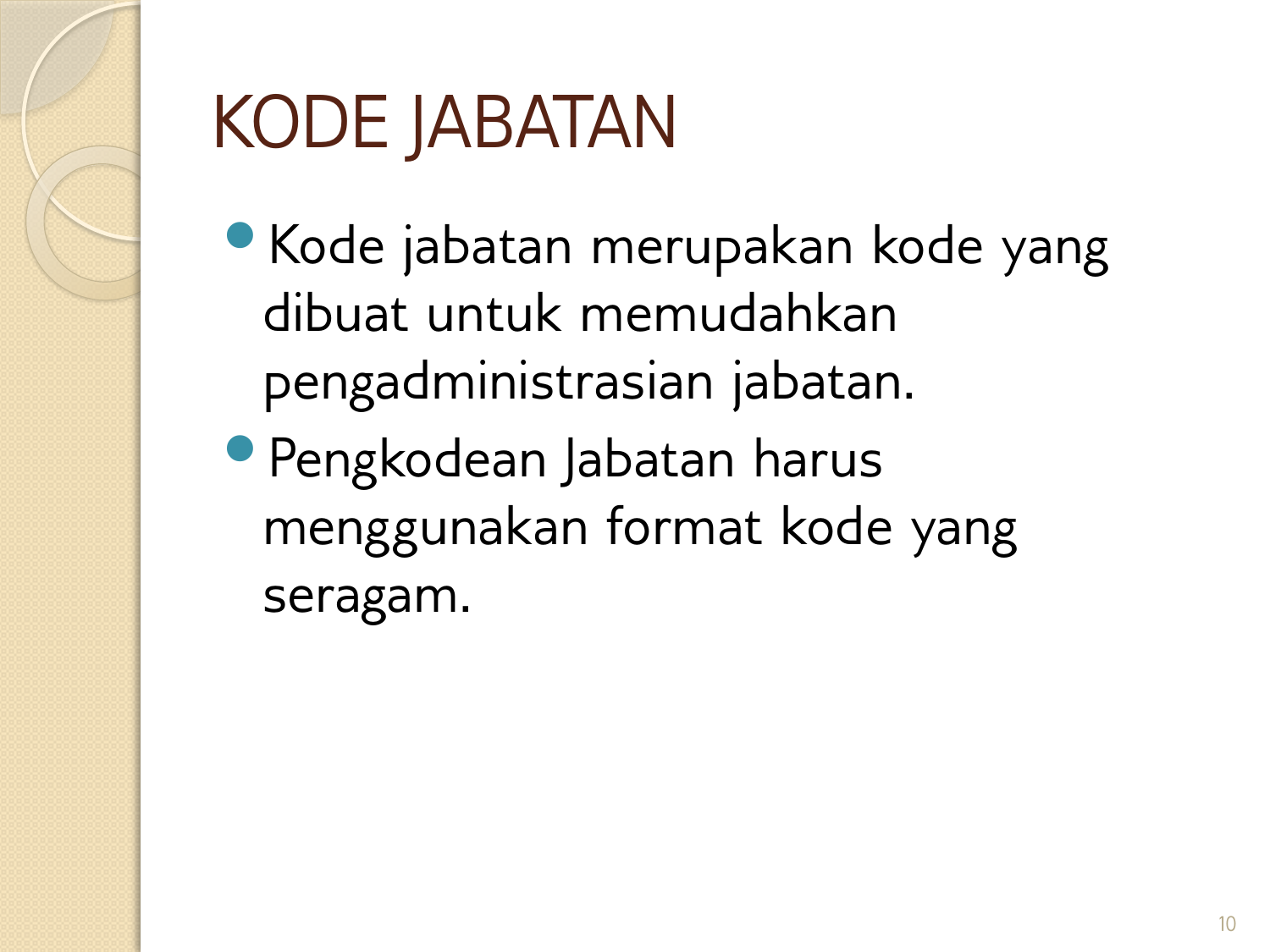

# KODE JABATAN
Kode jabatan merupakan kode yang dibuat untuk memudahkan pengadministrasian jabatan.
Pengkodean Jabatan harus menggunakan format kode yang seragam.
10